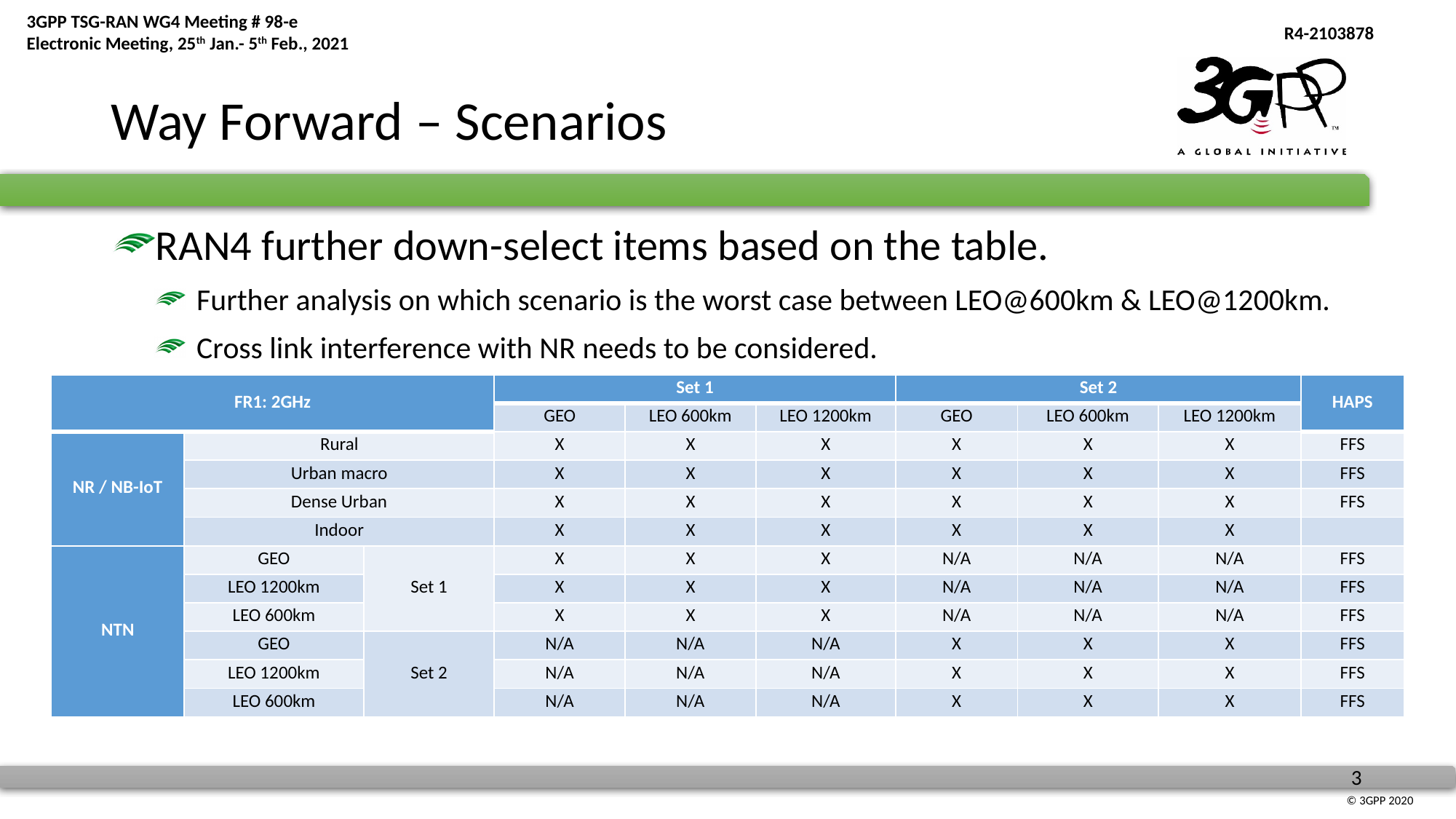

# Way Forward – Scenarios
RAN4 further down-select items based on the table.
Further analysis on which scenario is the worst case between LEO@600km & LEO@1200km.
Cross link interference with NR needs to be considered.
| FR1: 2GHz |  |  | Set 1 |  |  | Set 2 |  |  | HAPS |
| --- | --- | --- | --- | --- | --- | --- | --- | --- | --- |
|  |  |  | GEO | LEO 600km | LEO 1200km | GEO | LEO 600km | LEO 1200km |  |
| NR / NB-IoT | Rural |  | X | X | X | X | X | X | FFS |
|  | Urban macro |  | X | X | X | X | X | X | FFS |
|  | Dense Urban |  | X | X | X | X | X | X | FFS |
|  | Indoor |  | X | X | X | X | X | X |  |
| NTN | GEO | Set 1 | X | X | X | N/A | N/A | N/A | FFS |
|  | LEO 1200km |  | X | X | X | N/A | N/A | N/A | FFS |
|  | LEO 600km |  | X | X | X | N/A | N/A | N/A | FFS |
|  | GEO | Set 2 | N/A | N/A | N/A | X | X | X | FFS |
|  | LEO 1200km |  | N/A | N/A | N/A | X | X | X | FFS |
|  | LEO 600km |  | N/A | N/A | N/A | X | X | X | FFS |